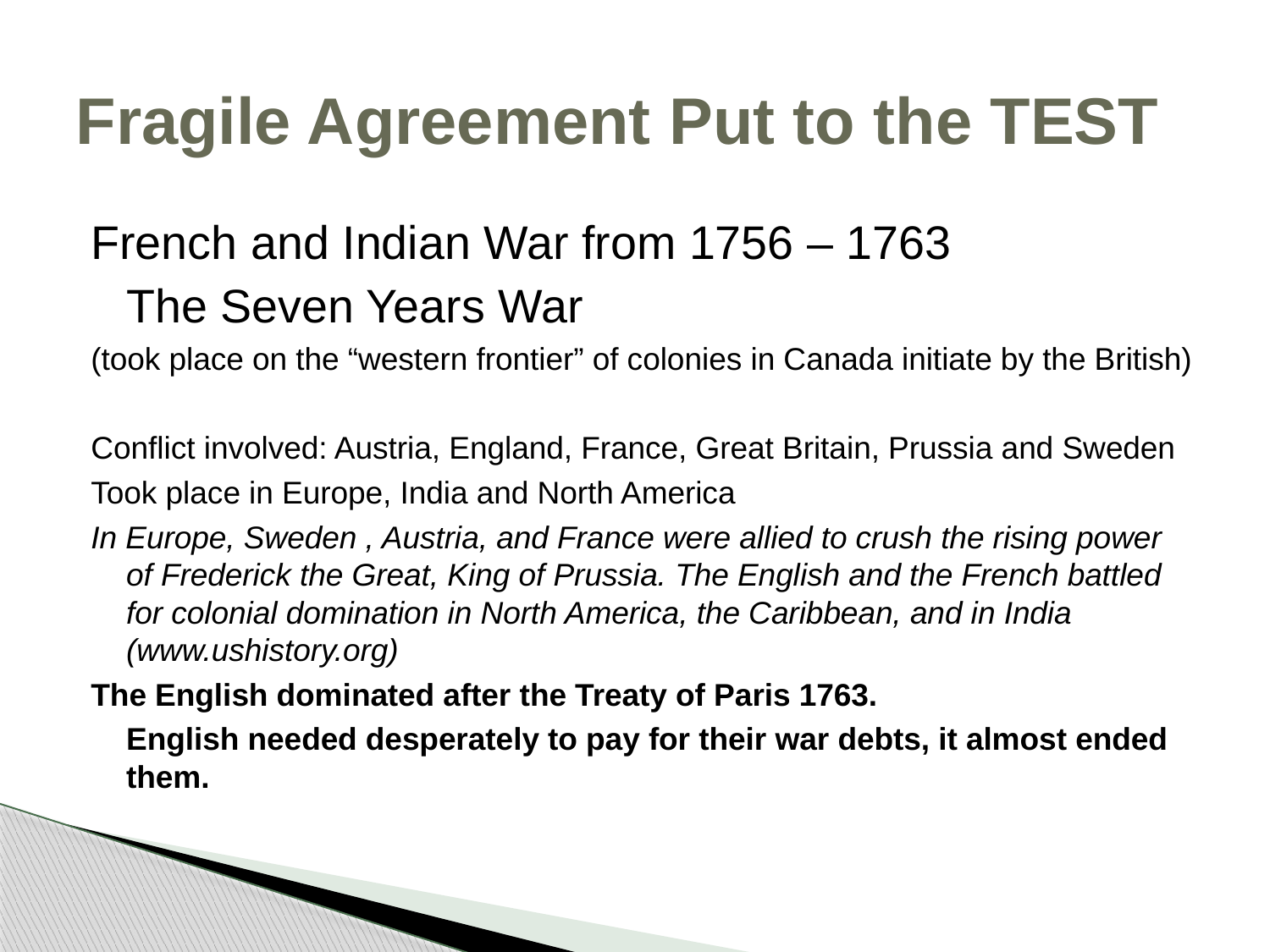

# Fragile Agreement Put to the TEST
French and Indian War from 1756 – 1763
	The Seven Years War
(took place on the “western frontier” of colonies in Canada initiate by the British)

Conflict involved: Austria, England, France, Great Britain, Prussia and Sweden
Took place in Europe, India and North America
In Europe, Sweden , Austria, and France were allied to crush the rising power of Frederick the Great, King of Prussia. The English and the French battled for colonial domination in North America, the Caribbean, and in India (www.ushistory.org)
The English dominated after the Treaty of Paris 1763.
	English needed desperately to pay for their war debts, it almost ended them.